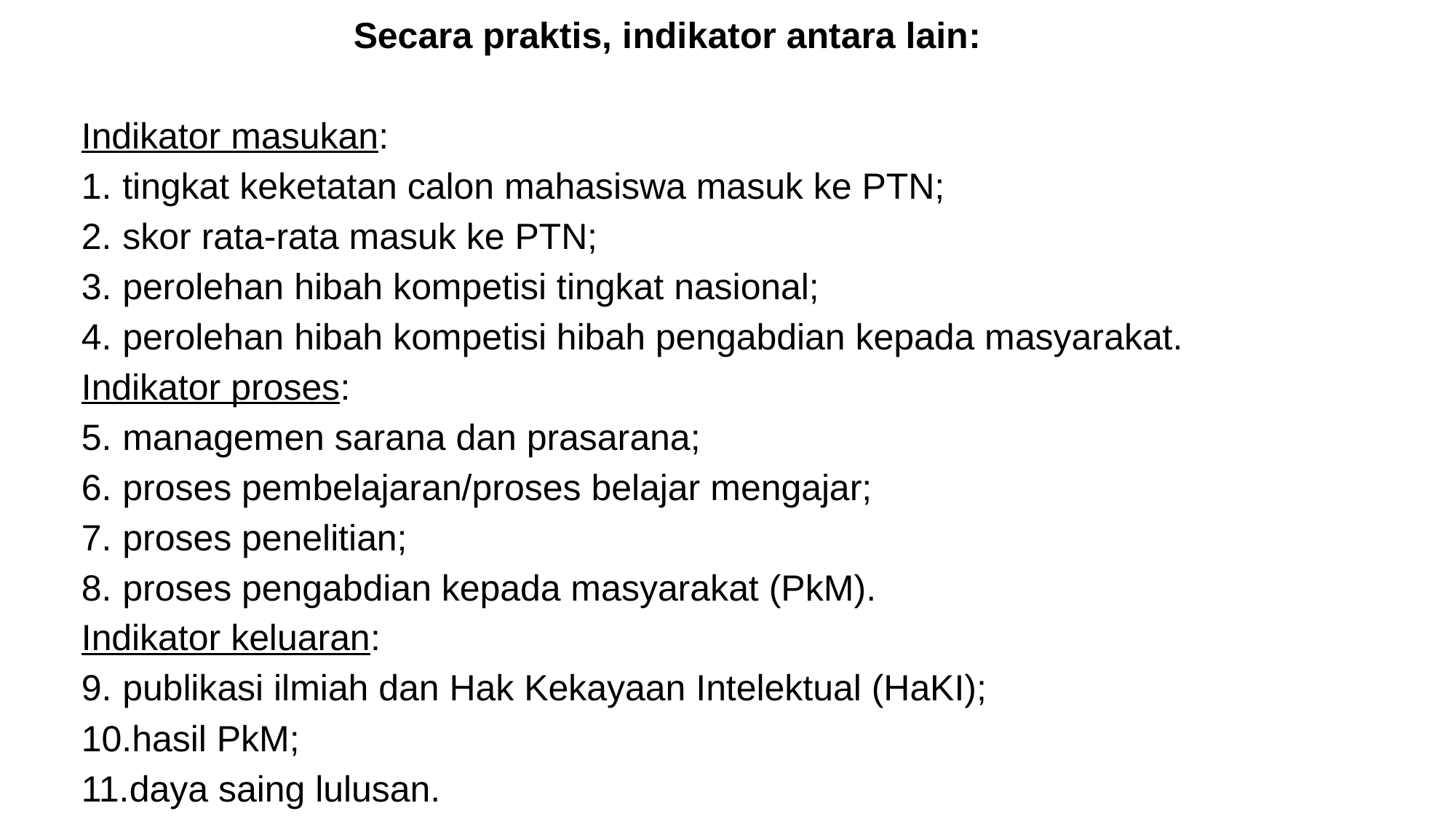

Secara praktis, indikator antara lain:

Indikator masukan:
tingkat keketatan calon mahasiswa masuk ke PTN;
skor rata-rata masuk ke PTN;
perolehan hibah kompetisi tingkat nasional;
perolehan hibah kompetisi hibah pengabdian kepada masyarakat.
Indikator proses:
managemen sarana dan prasarana;
proses pembelajaran/proses belajar mengajar;
proses penelitian;
proses pengabdian kepada masyarakat (PkM).
Indikator keluaran:
publikasi ilmiah dan Hak Kekayaan Intelektual (HaKI);
hasil PkM;
daya saing lulusan.